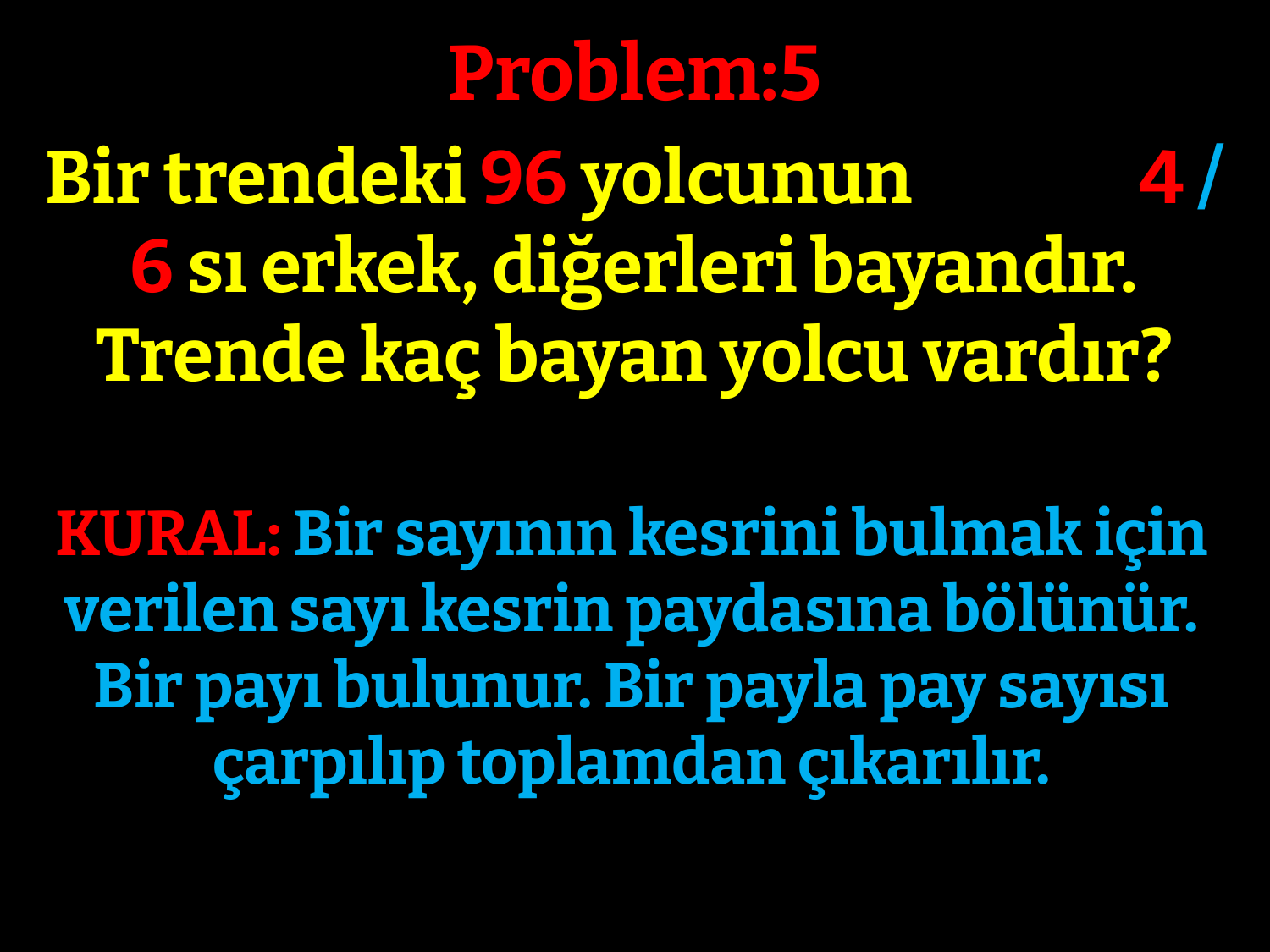

Problem:5
Bir trendeki 96 yolcunun                 4 / 6 sı erkek, diğerleri bayandır. Trende kaç bayan yolcu vardır?
#
KURAL: Bir sayının kesrini bulmak için verilen sayı kesrin paydasına bölünür. Bir payı bulunur. Bir payla pay sayısı çarpılıp toplamdan çıkarılır.